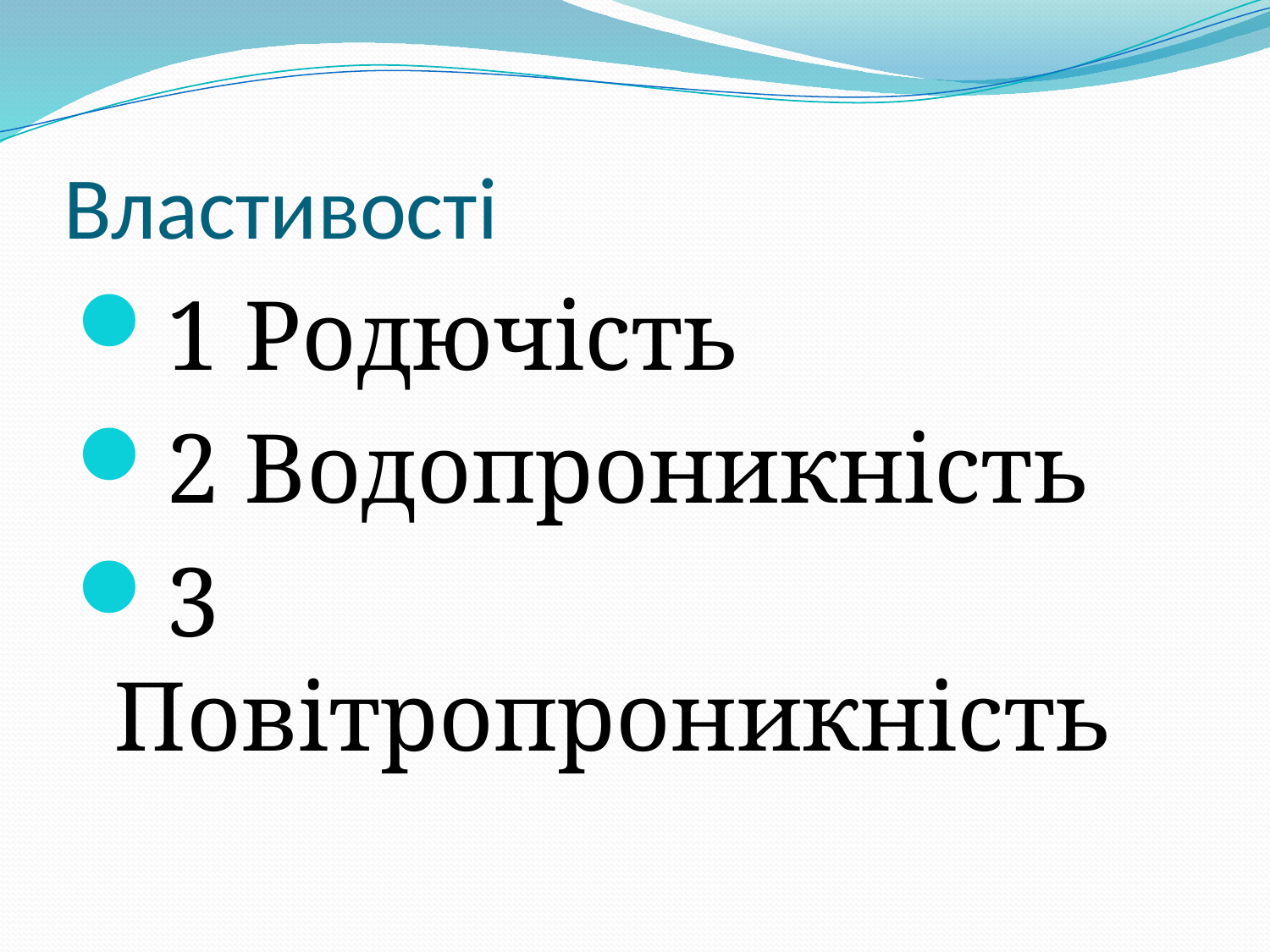

# Властивості
1 Родючість
2 Водопроникність
3 Повітропроникність